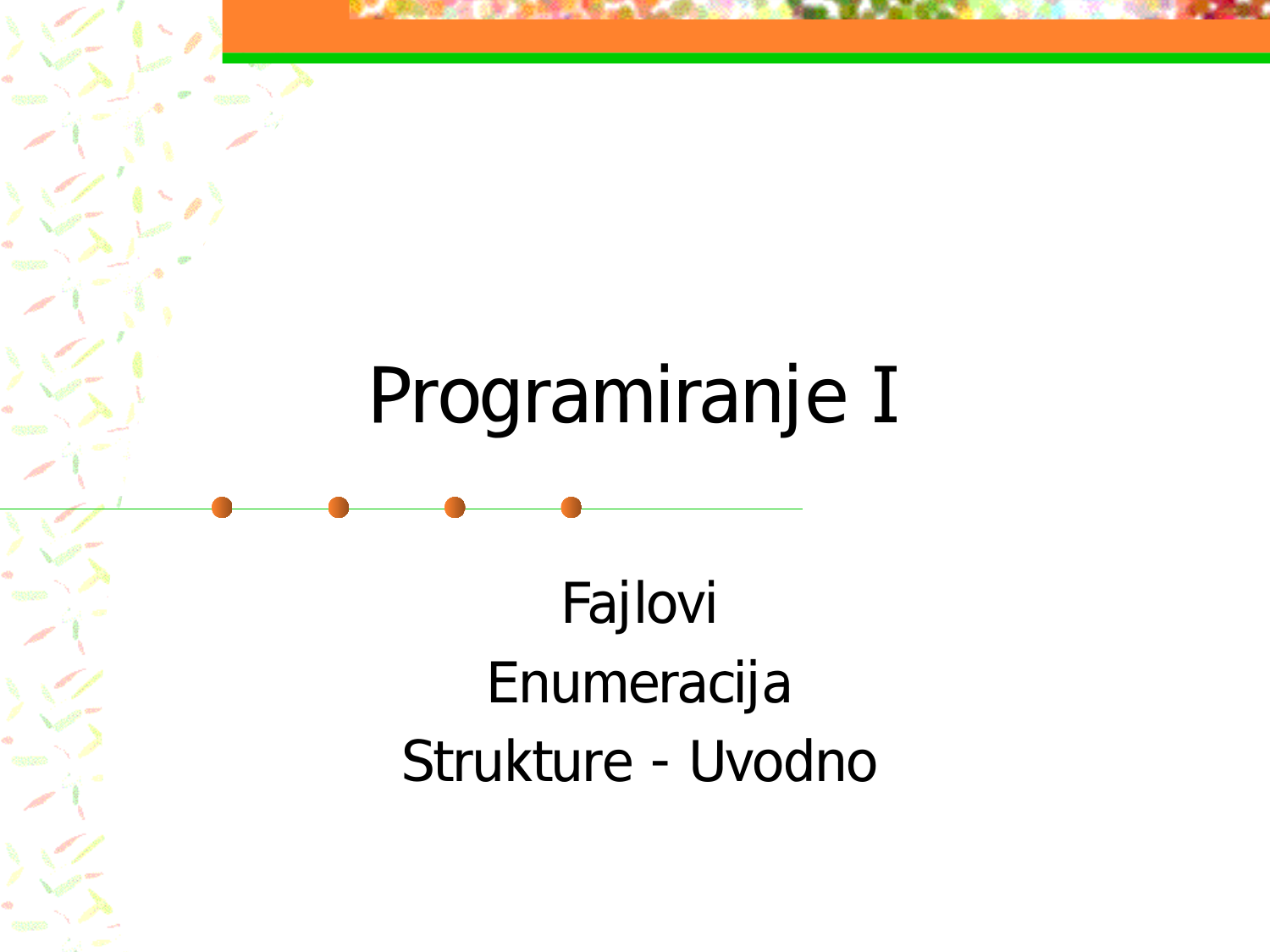

# Programiranje I
Fajlovi
Enumeracija
Strukture - Uvodno